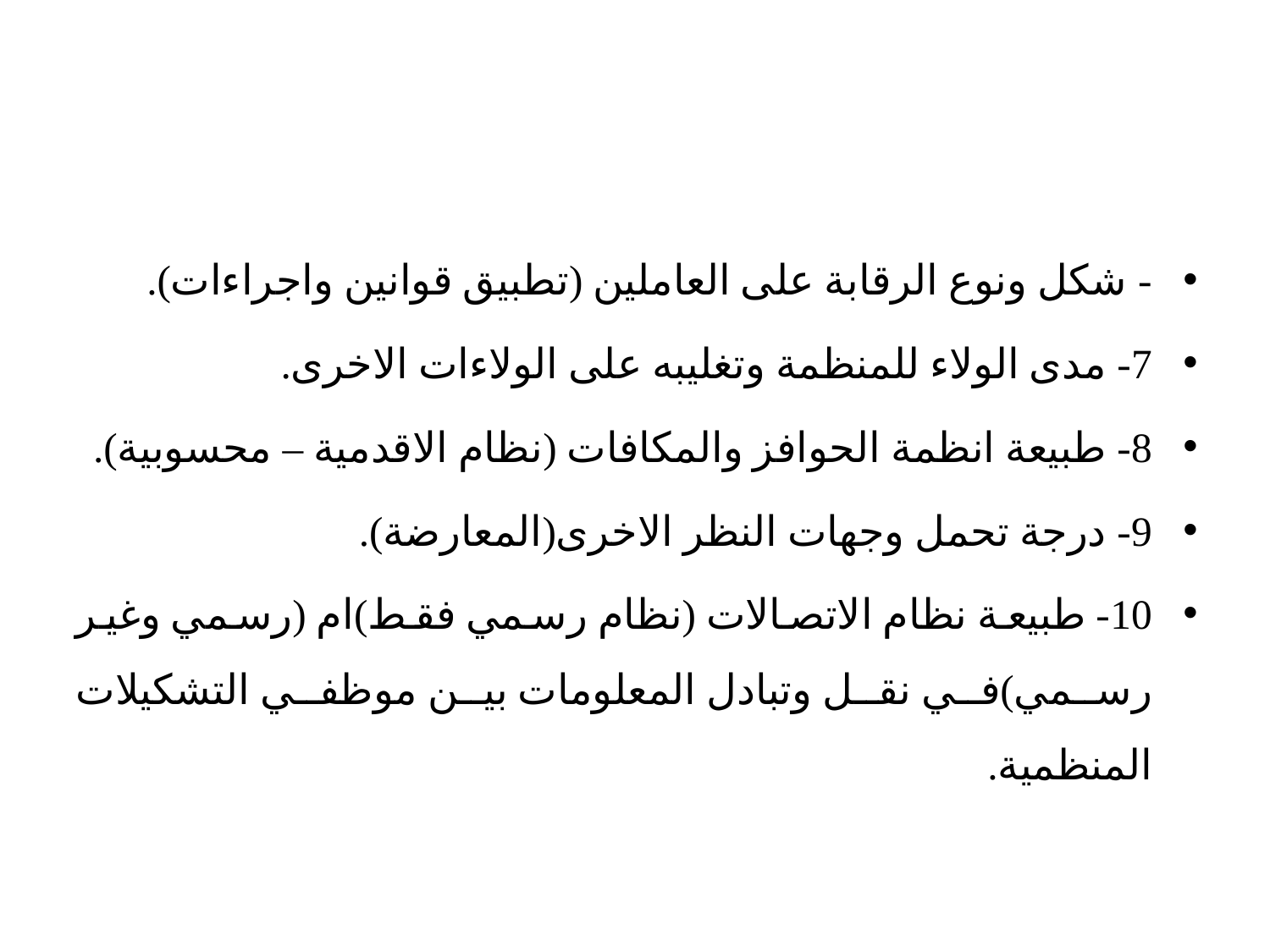

- شكل ونوع الرقابة على العاملين (تطبيق قوانين واجراءات).
7- مدى الولاء للمنظمة وتغليبه على الولاءات الاخرى.
8- طبيعة انظمة الحوافز والمكافات (نظام الاقدمية – محسوبية).
9- درجة تحمل وجهات النظر الاخرى(المعارضة).
10- طبيعة نظام الاتصالات (نظام رسمي فقط)ام (رسمي وغير رسمي)في نقل وتبادل المعلومات بين موظفي التشكيلات المنظمية.